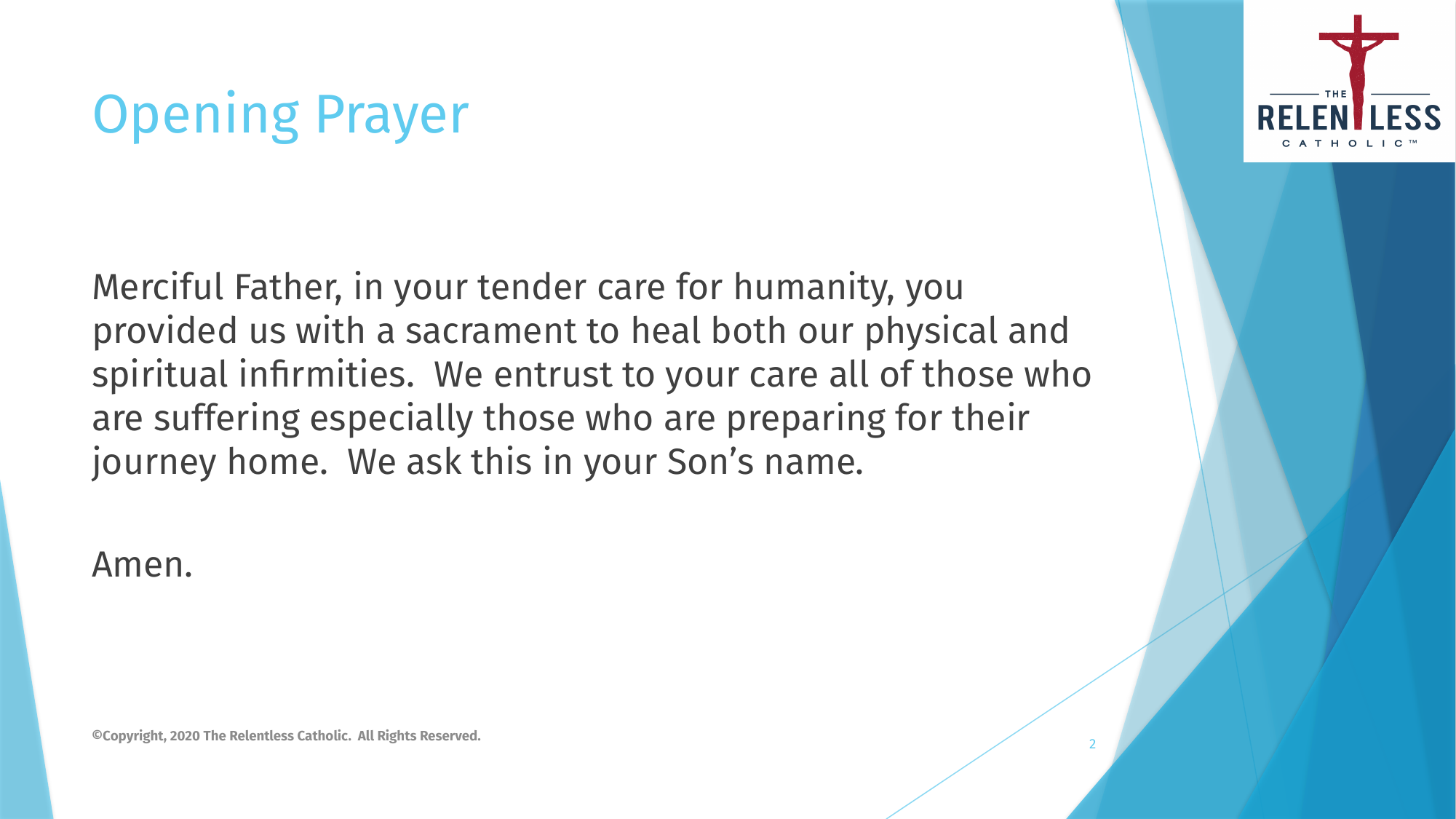

# Opening Prayer
Merciful Father, in your tender care for humanity, you provided us with a sacrament to heal both our physical and spiritual infirmities.  We entrust to your care all of those who are suffering especially those who are preparing for their journey home.  We ask this in your Son’s name.
Amen.

©Copyright, 2020 The Relentless Catholic.  All Rights Reserved.

2